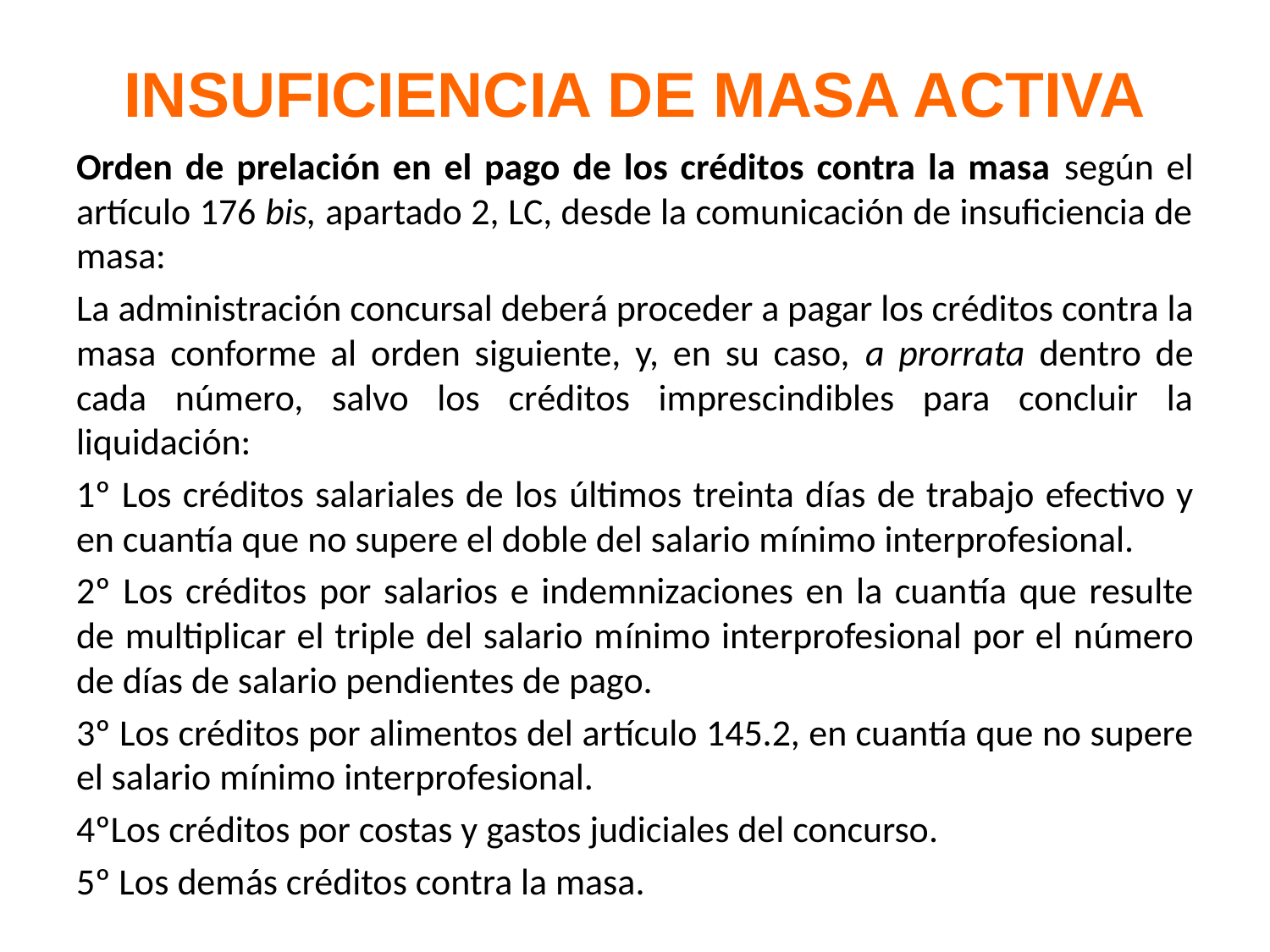

# INSUFICIENCIA DE MASA ACTIVA
Orden de prelación en el pago de los créditos contra la masa según el artículo 176 bis, apartado 2, LC, desde la comunicación de insuficiencia de masa:
La administración concursal deberá proceder a pagar los créditos contra la masa conforme al orden siguiente, y, en su caso, a prorrata dentro de cada número, salvo los créditos imprescindibles para concluir la liquidación:
1º Los créditos salariales de los últimos treinta días de trabajo efectivo y en cuantía que no supere el doble del salario mínimo interprofesional.
2º Los créditos por salarios e indemnizaciones en la cuantía que resulte de multiplicar el triple del salario mínimo interprofesional por el número de días de salario pendientes de pago.
3º Los créditos por alimentos del artículo 145.2, en cuantía que no supere el salario mínimo interprofesional.
4ºLos créditos por costas y gastos judiciales del concurso.
5º Los demás créditos contra la masa.